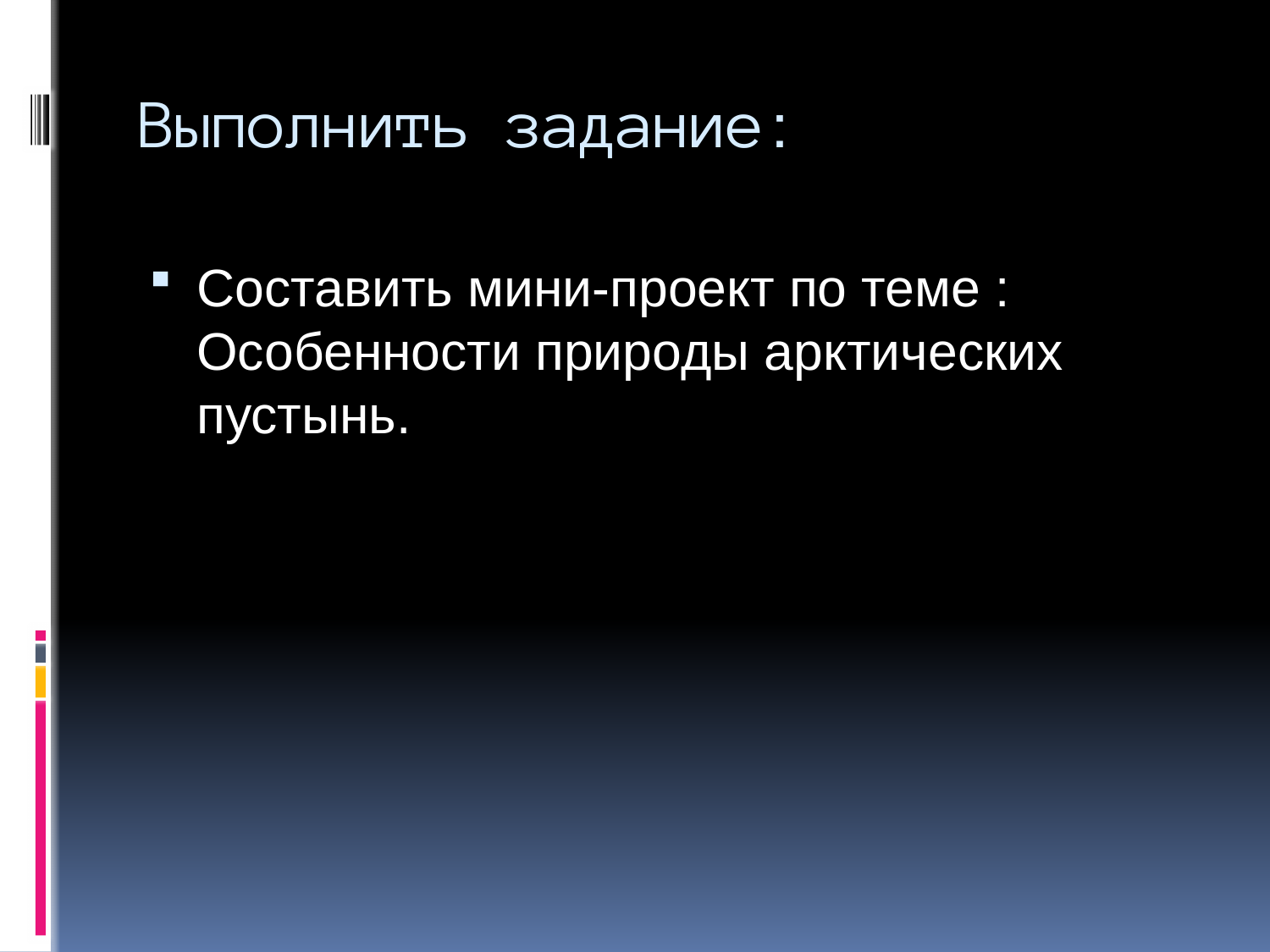

# Выполнить задание:
Составить мини-проект по теме : Особенности природы арктических пустынь.